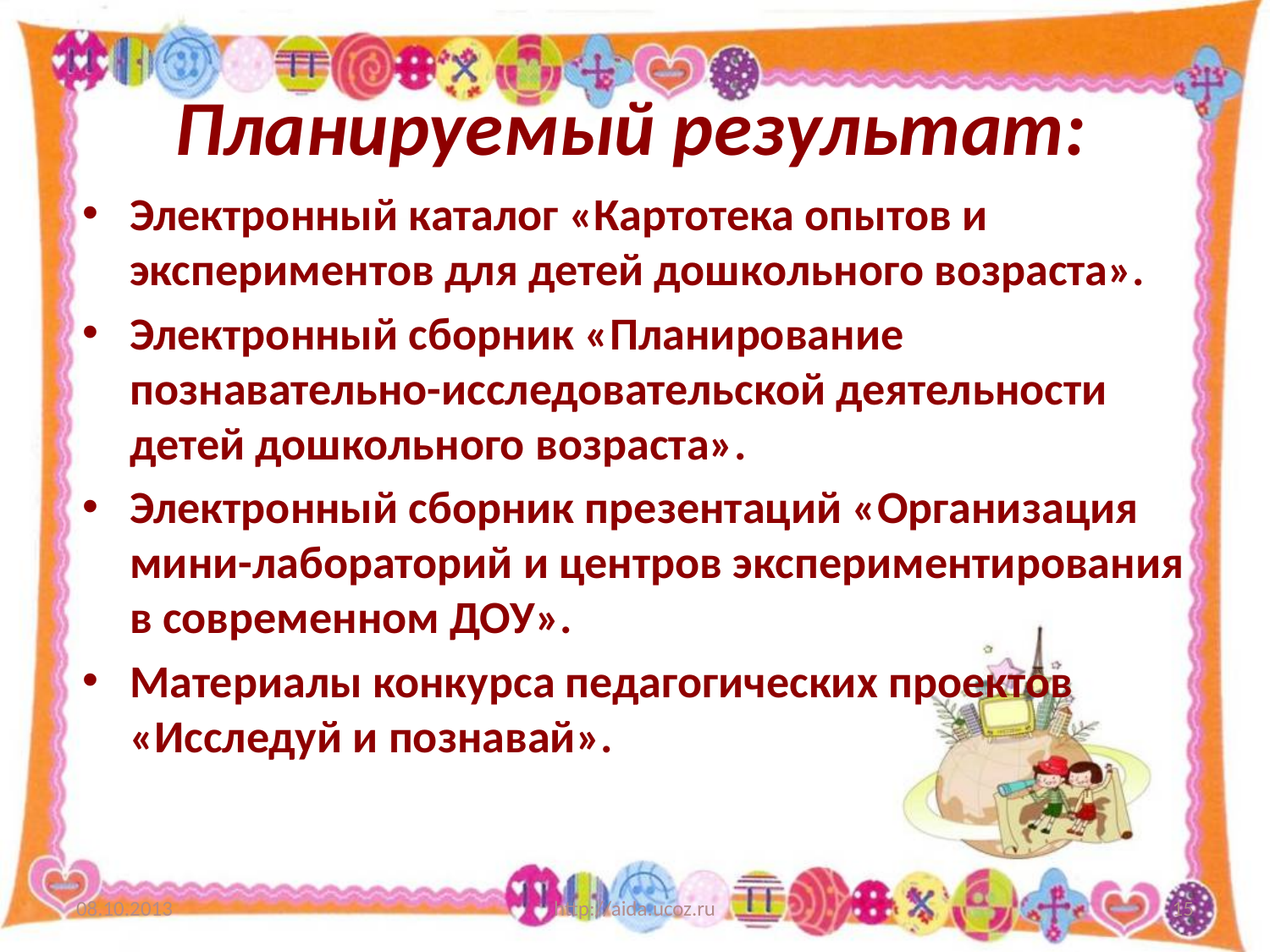

# Планируемый результат:
Электронный каталог «Картотека опытов и экспериментов для детей дошкольного возраста».
Электронный сборник «Планирование познавательно-исследовательской деятельности детей дошкольного возраста».
Электронный сборник презентаций «Организация мини-лабораторий и центров экспериментирования в современном ДОУ».
Материалы конкурса педагогических проектов «Исследуй и познавай».

08.10.2013
http://aida.ucoz.ru
15